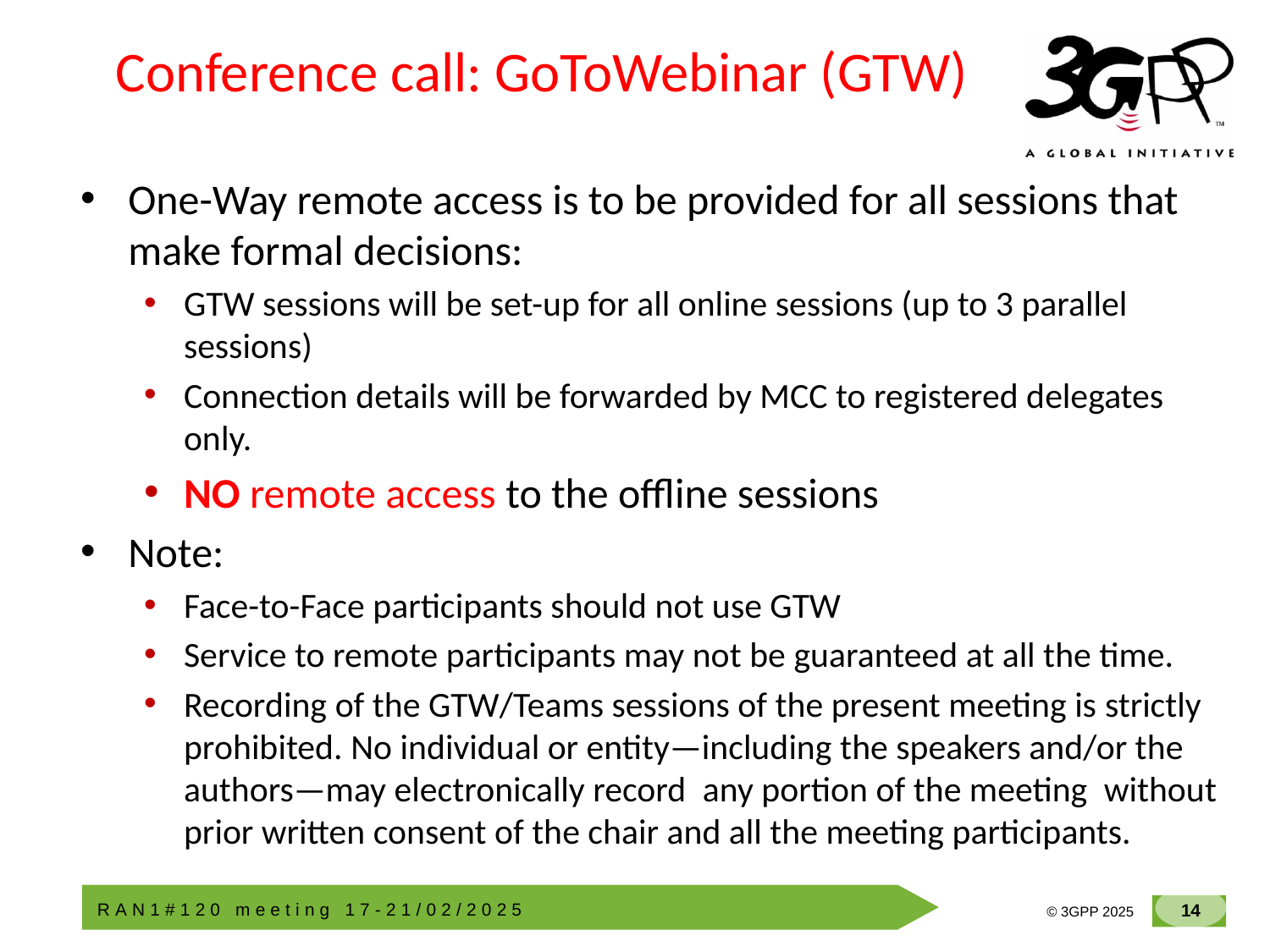

# Conference call: GoToWebinar (GTW)
One-Way remote access is to be provided for all sessions that make formal decisions:
GTW sessions will be set-up for all online sessions (up to 3 parallel sessions)
Connection details will be forwarded by MCC to registered delegates only.
NO remote access to the offline sessions
Note:
Face-to-Face participants should not use GTW
Service to remote participants may not be guaranteed at all the time.
Recording of the GTW/Teams sessions of the present meeting is strictly prohibited. No individual or entity—including the speakers and/or the authors—may electronically record  any portion of the meeting  without prior written consent of the chair and all the meeting participants.